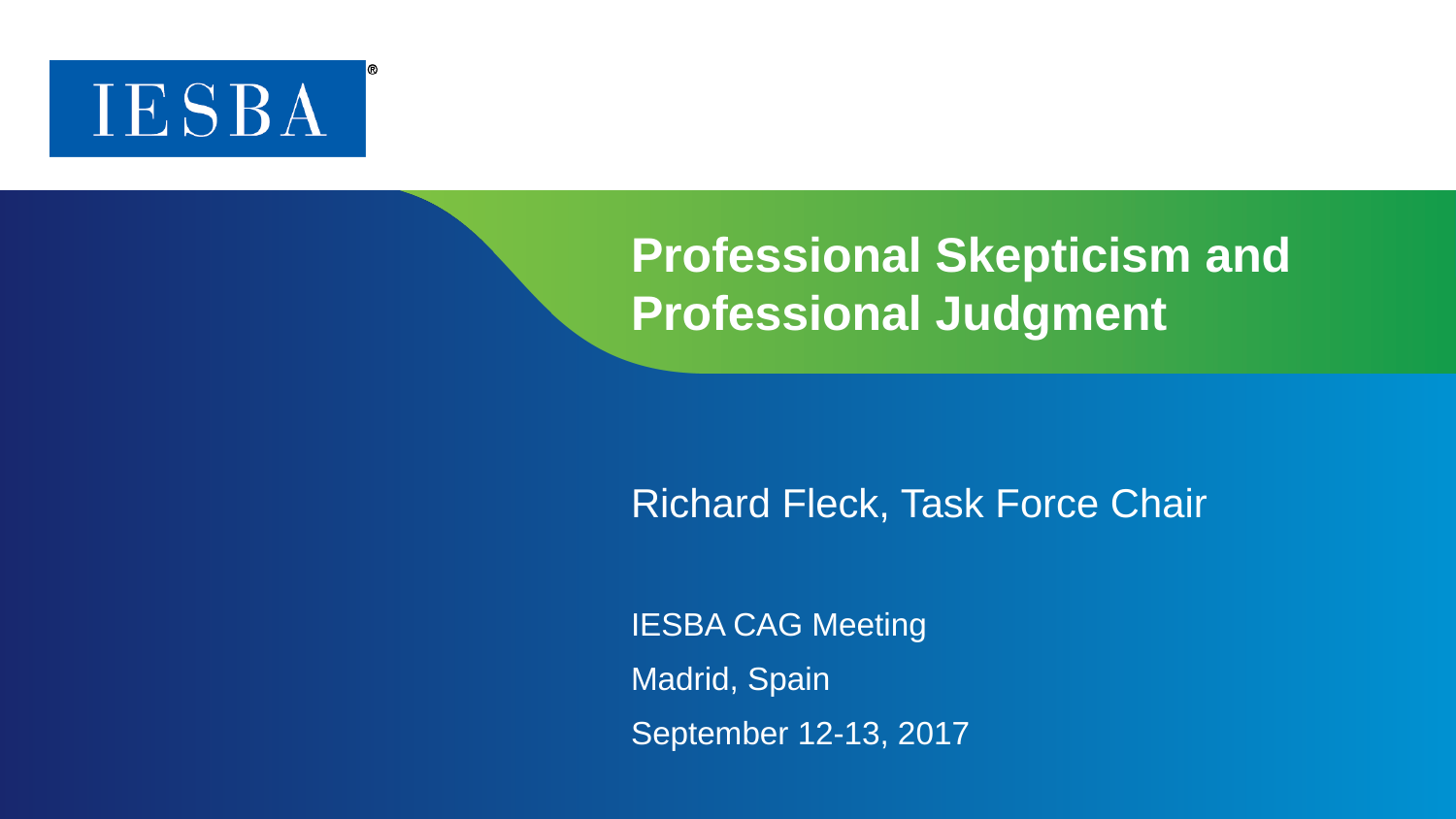

# Professional Skepticism and Professional Judgment
Richard Fleck, Task Force Chair
IESBA CAG Meeting
Madrid, Spain
September 12-13, 2017